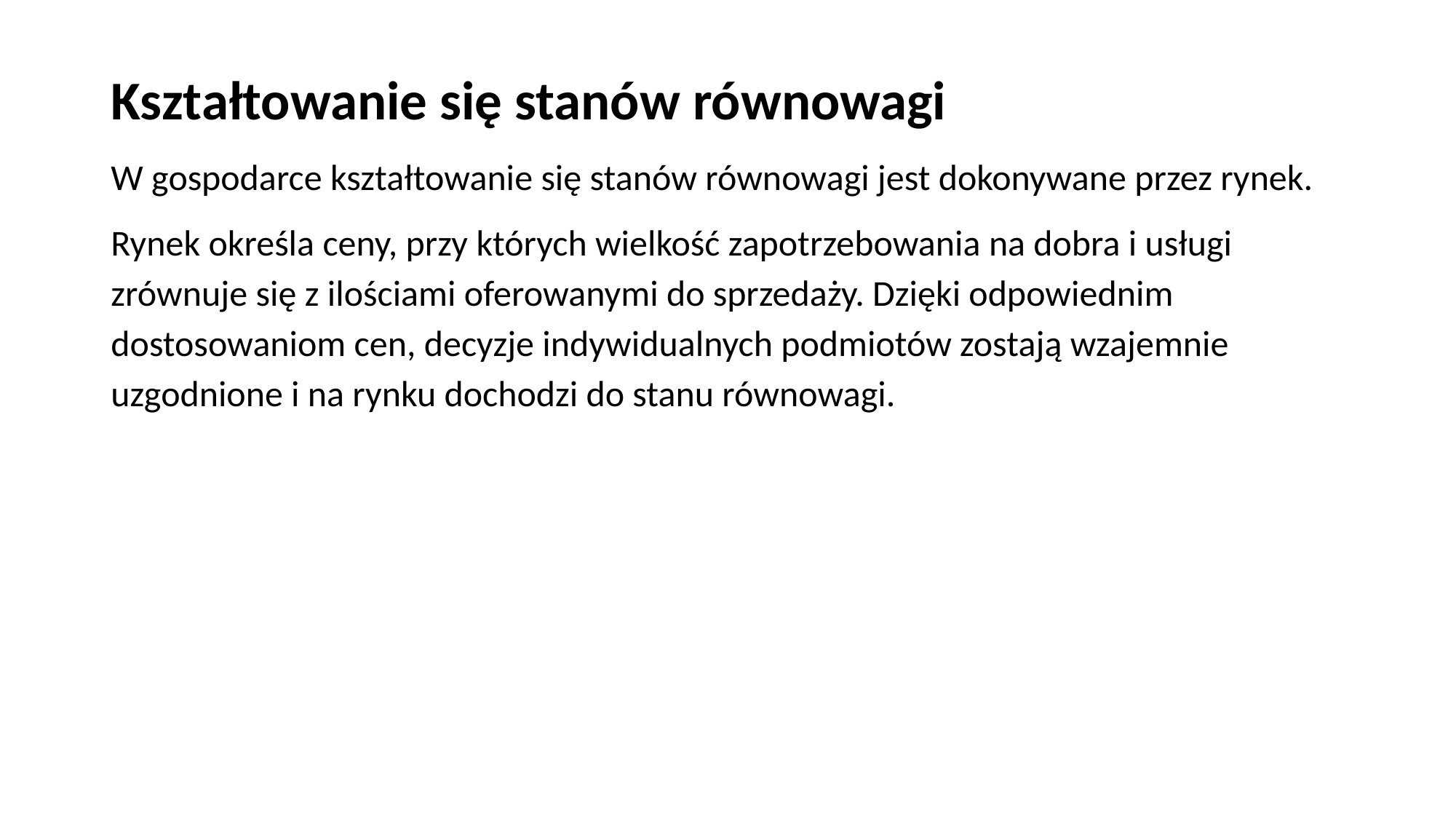

# Kształtowanie się stanów równowagi
W gospodarce kształtowanie się stanów równowagi jest dokonywane przez rynek.
Rynek określa ceny, przy których wielkość zapotrzebowania na dobra i usługi zrównuje się z ilościami oferowanymi do sprzedaży. Dzięki odpowiednim dostosowaniom cen, decyzje indywidualnych podmiotów zostają wzajemnie uzgodnione i na rynku dochodzi do stanu równowagi.